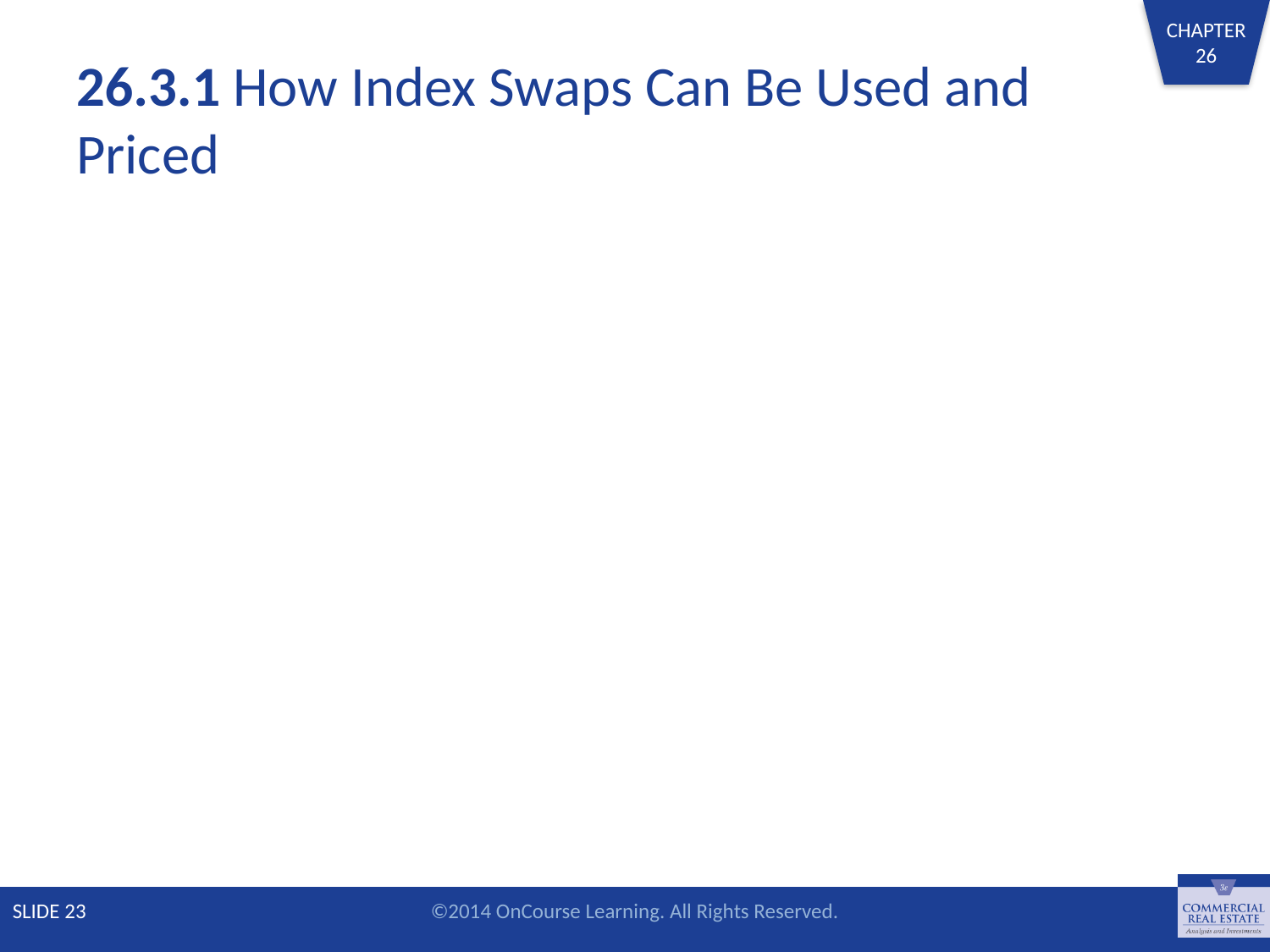

# 26.3.1 How Index Swaps Can Be Used and Priced

SLIDE 23